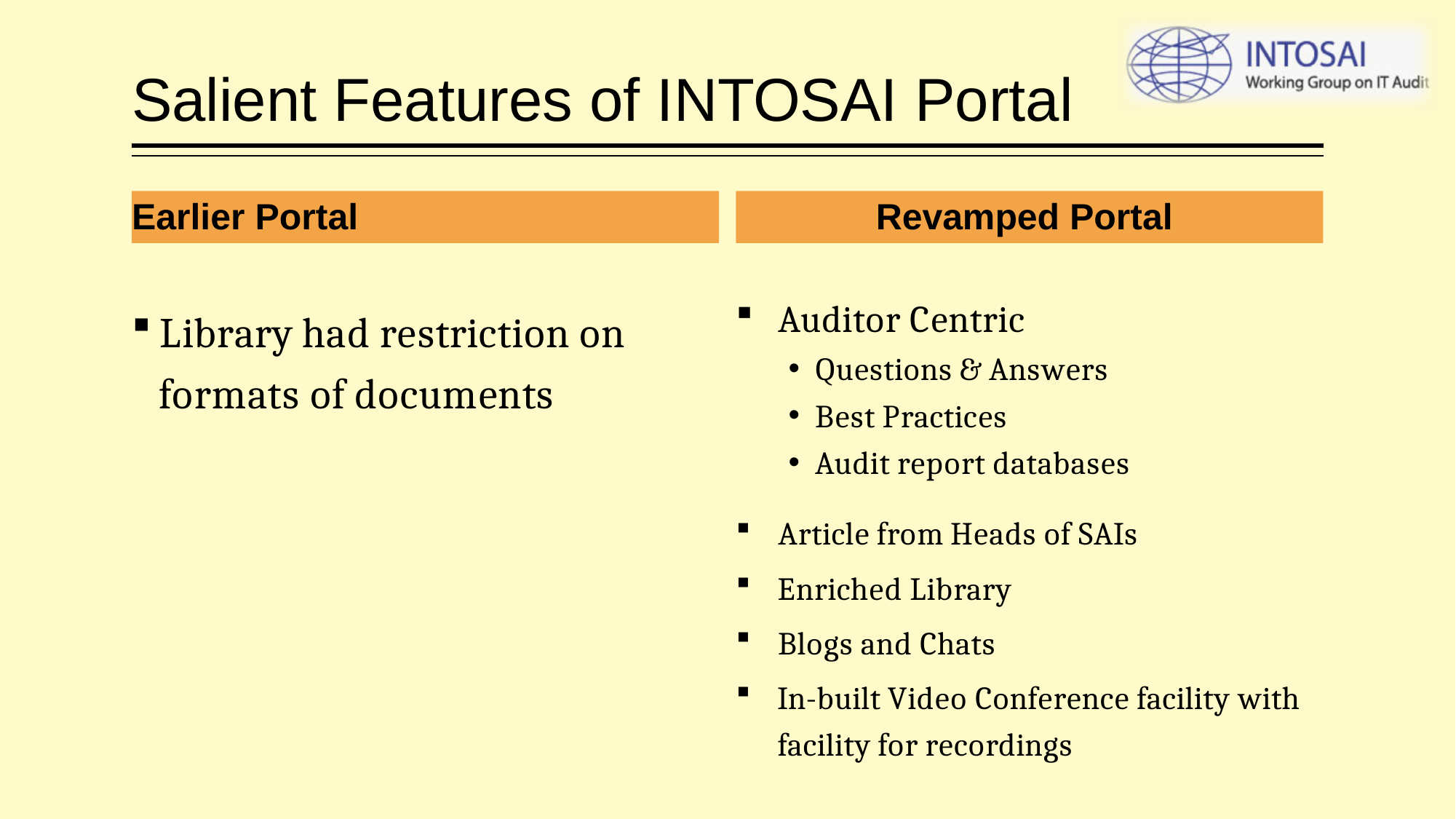

# Salient Features of INTOSAI Portal
Earlier Portal
Revamped Portal
Library had restriction on formats of documents

Auditor Centric
Questions & Answers
Best Practices
Audit report databases
Article from Heads of SAIs
Enriched Library
Blogs and Chats
In-built Video Conference facility with facility for recordings